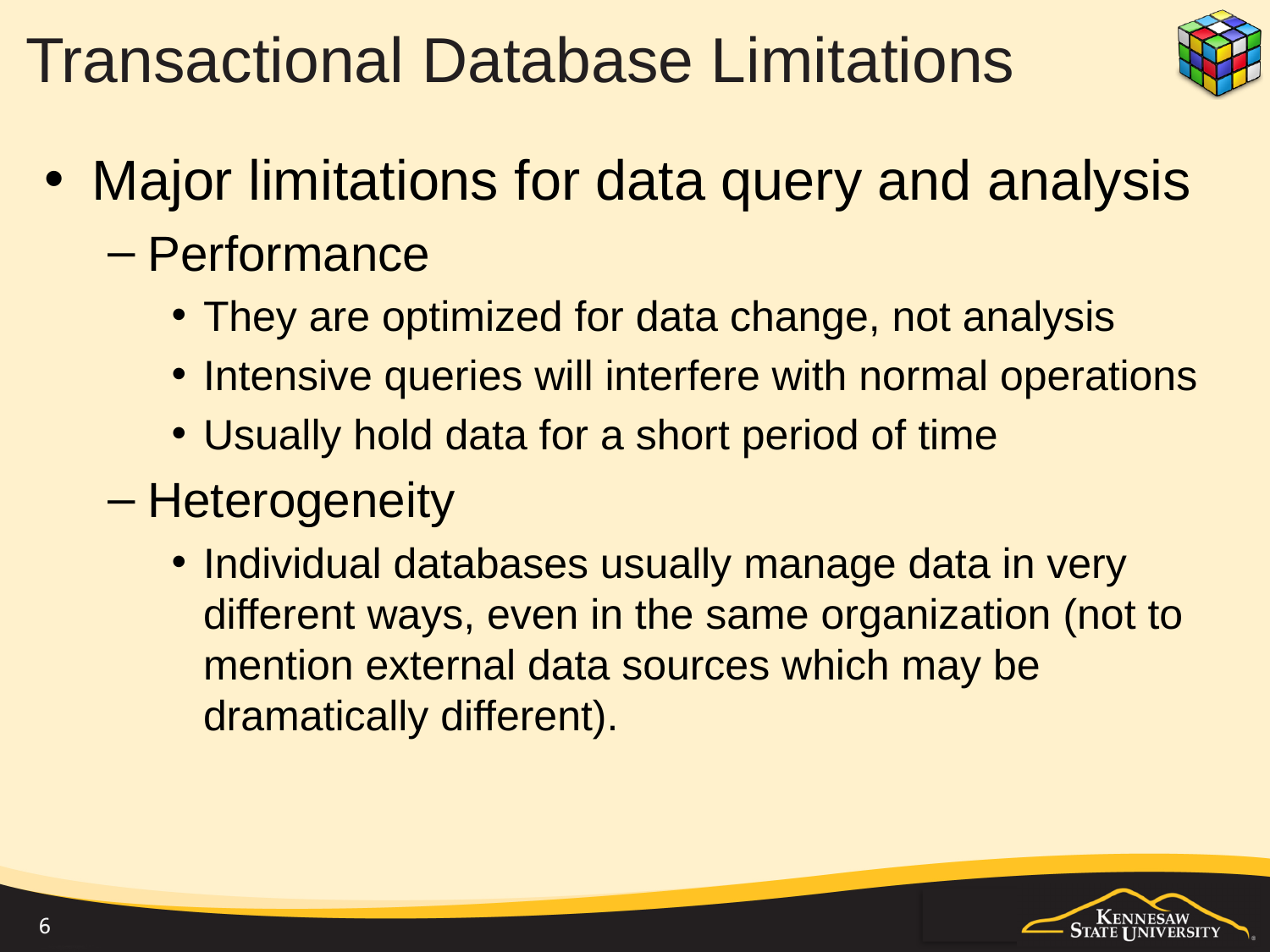

# Transactional Database Limitations
Major limitations for data query and analysis
Performance
They are optimized for data change, not analysis
Intensive queries will interfere with normal operations
Usually hold data for a short period of time
Heterogeneity
Individual databases usually manage data in very different ways, even in the same organization (not to mention external data sources which may be dramatically different).
6